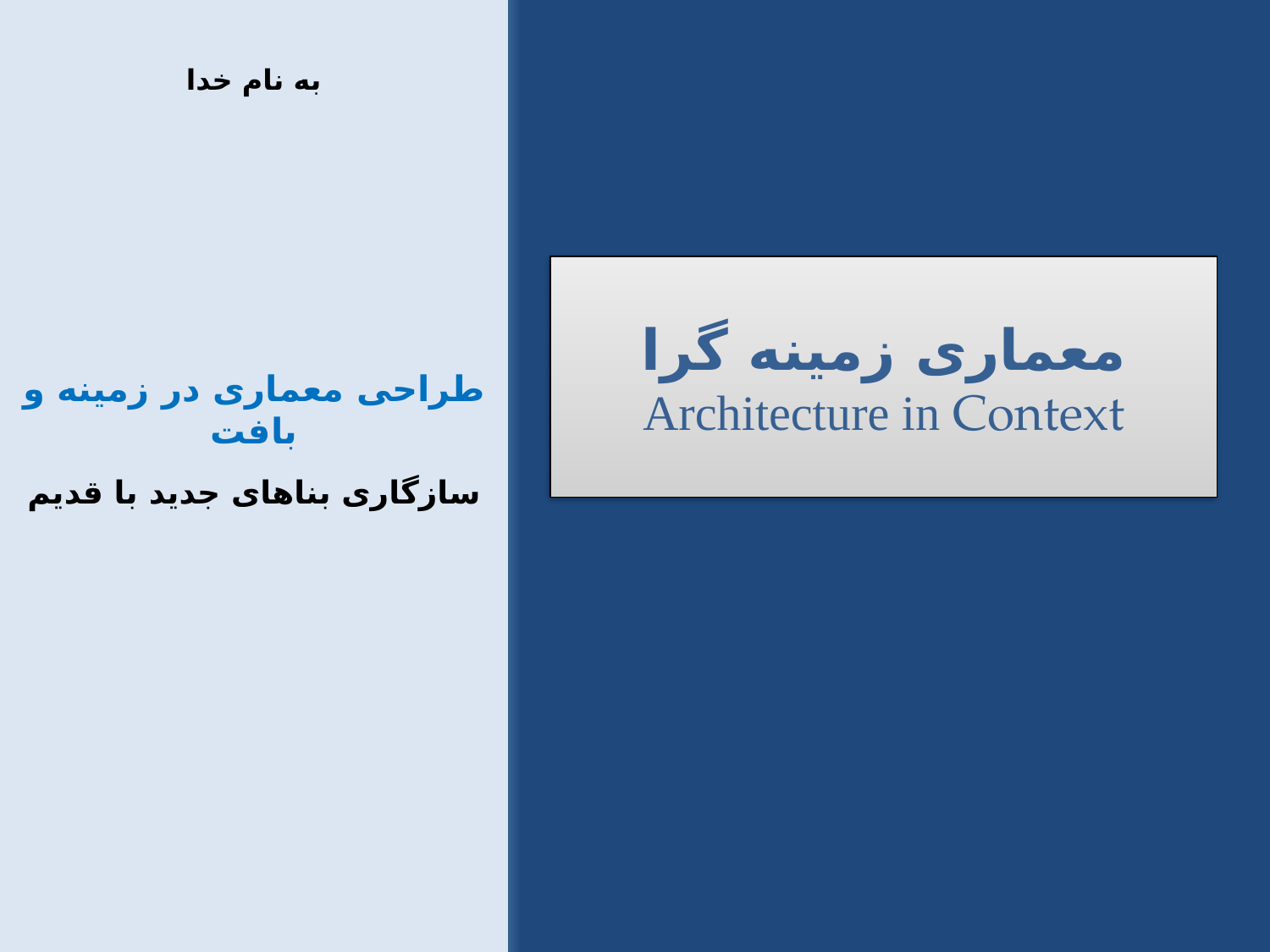

به نام خدا

طراحی معماری در زمینه و بافت

سازگاری بناهای جدید با قدیم

معماری زمینه گرا
Architecture in Context

1